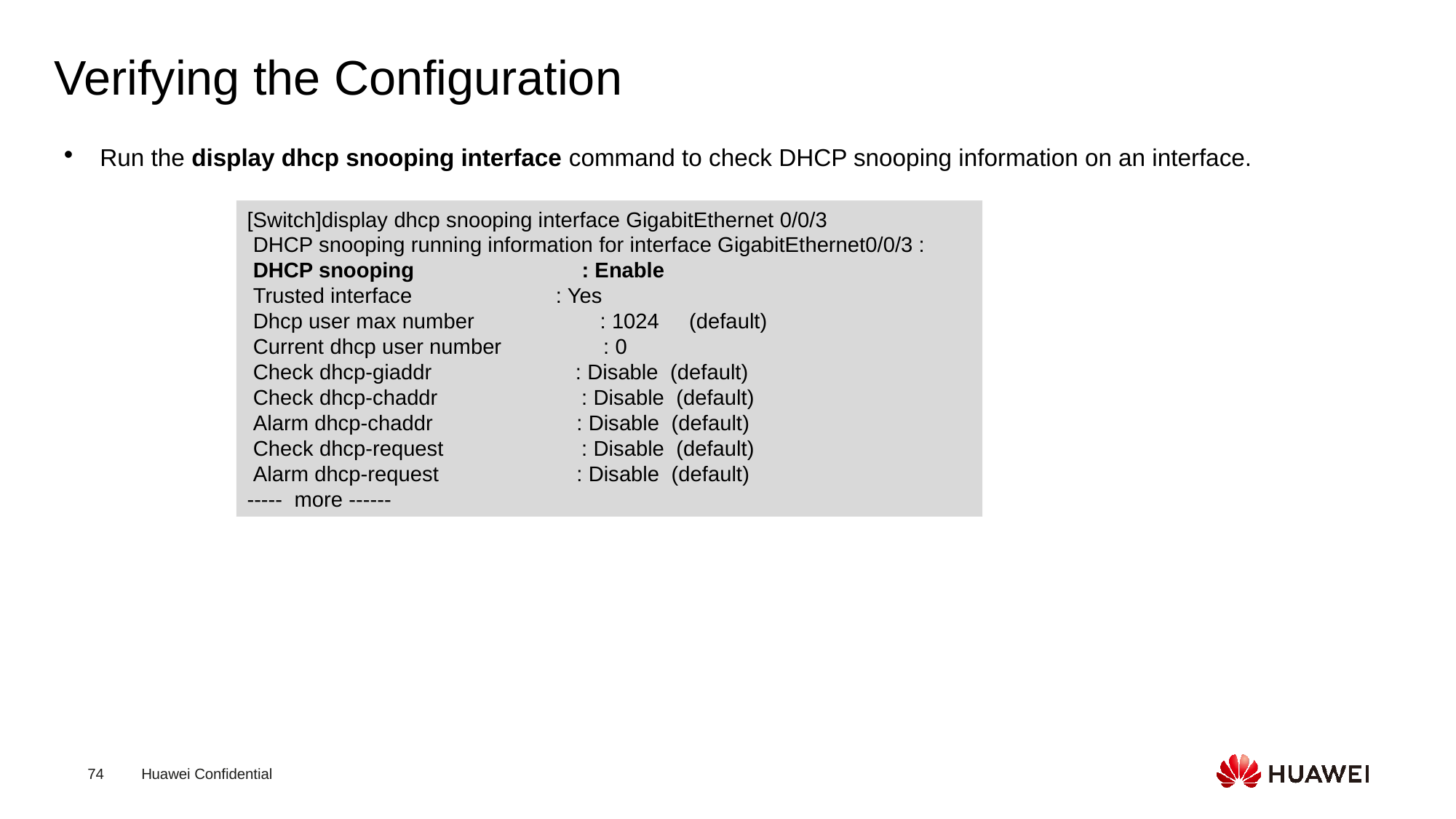

# Verifying the Configuration
Run the display dhcp snooping interface command to check DHCP snooping information on an interface.
[Switch]display dhcp snooping interface GigabitEthernet 0/0/3
 DHCP snooping running information for interface GigabitEthernet0/0/3 :
 DHCP snooping                            : Enable
 Trusted interface                        : Yes
 Dhcp user max number                     : 1024     (default)
 Current dhcp user number                 : 0
 Check dhcp-giaddr                        : Disable  (default)
 Check dhcp-chaddr                        : Disable  (default)
 Alarm dhcp-chaddr                        : Disable  (default)
 Check dhcp-request                       : Disable  (default)
 Alarm dhcp-request                       : Disable  (default)
-----  more ------